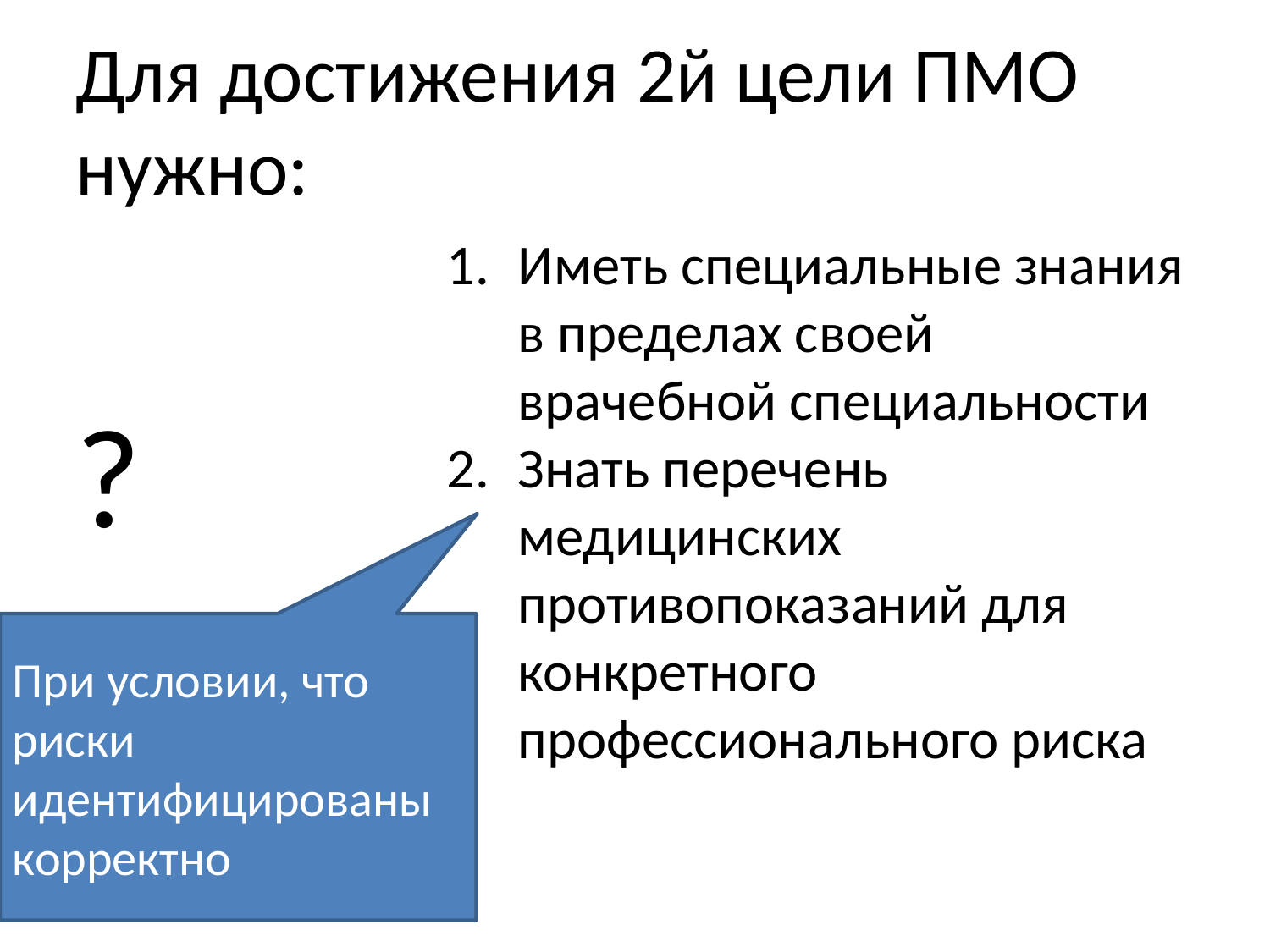

Для достижения 2й цели ПМО нужно:
Иметь специальные знания в пределах своей врачебной специальности
Знать перечень медицинских противопоказаний для конкретного профессионального риска
?
При условии, что риски идентифицированы корректно